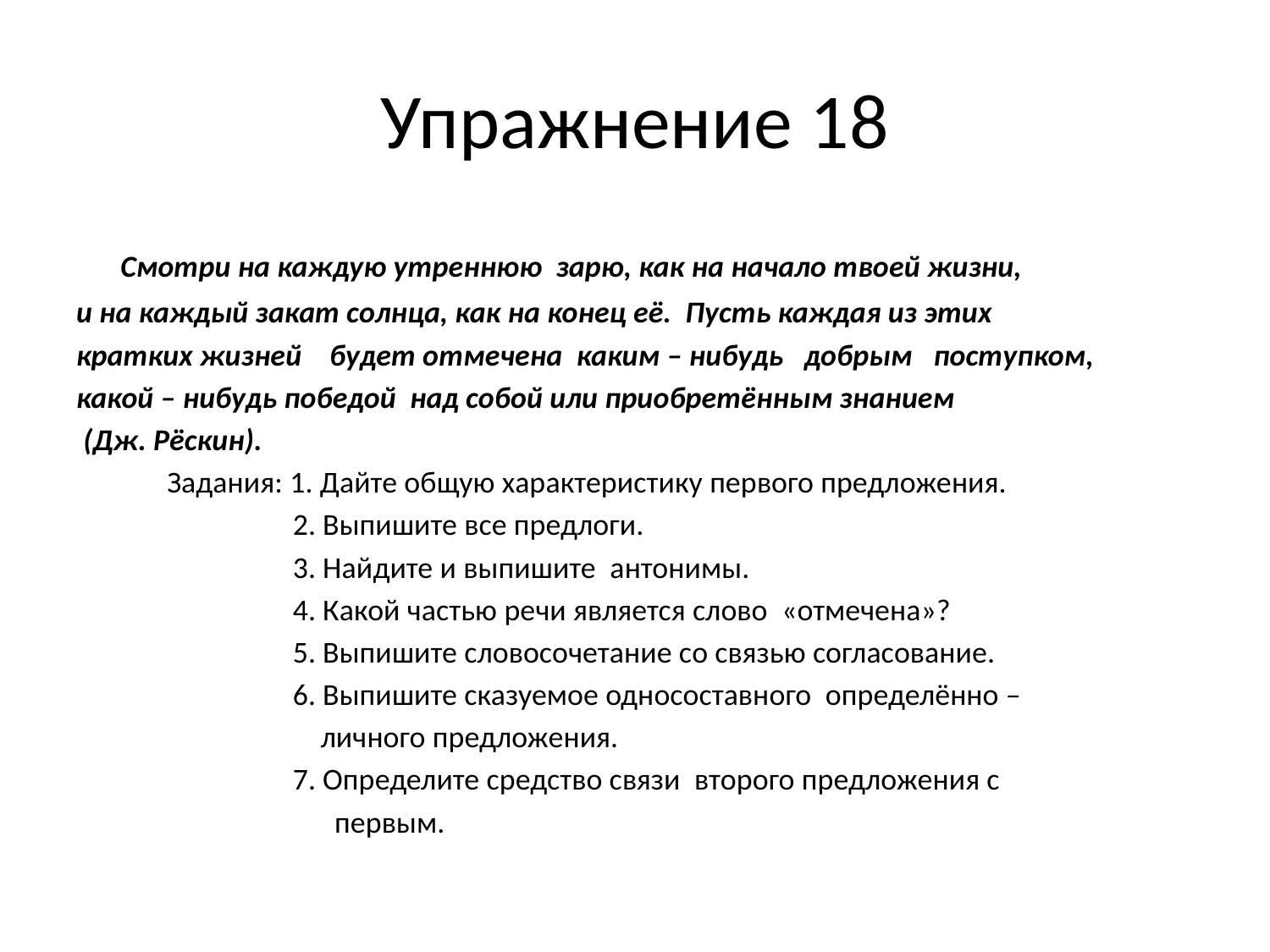

# Упражнение 18
   		Смотри на каждую утреннюю  зарю, как на начало твоей жизни,
и на каждый закат солнца, как на конец её.  Пусть каждая из этих
кратких жизней    будет отмечена  каким – нибудь   добрым   поступком,
какой – нибудь победой  над собой или приобретённым знанием
 (Дж. Рёскин).
             Задания: 1. Дайте общую характеристику первого предложения.
                               2. Выпишите все предлоги.
                               3. Найдите и выпишите  антонимы.
                               4. Какой частью речи является слово  «отмечена»?
                               5. Выпишите словосочетание со связью согласование.
                               6. Выпишите сказуемое односоставного  определённо –
                                   личного предложения.
                               7. Определите средство связи  второго предложения с
                                     первым.